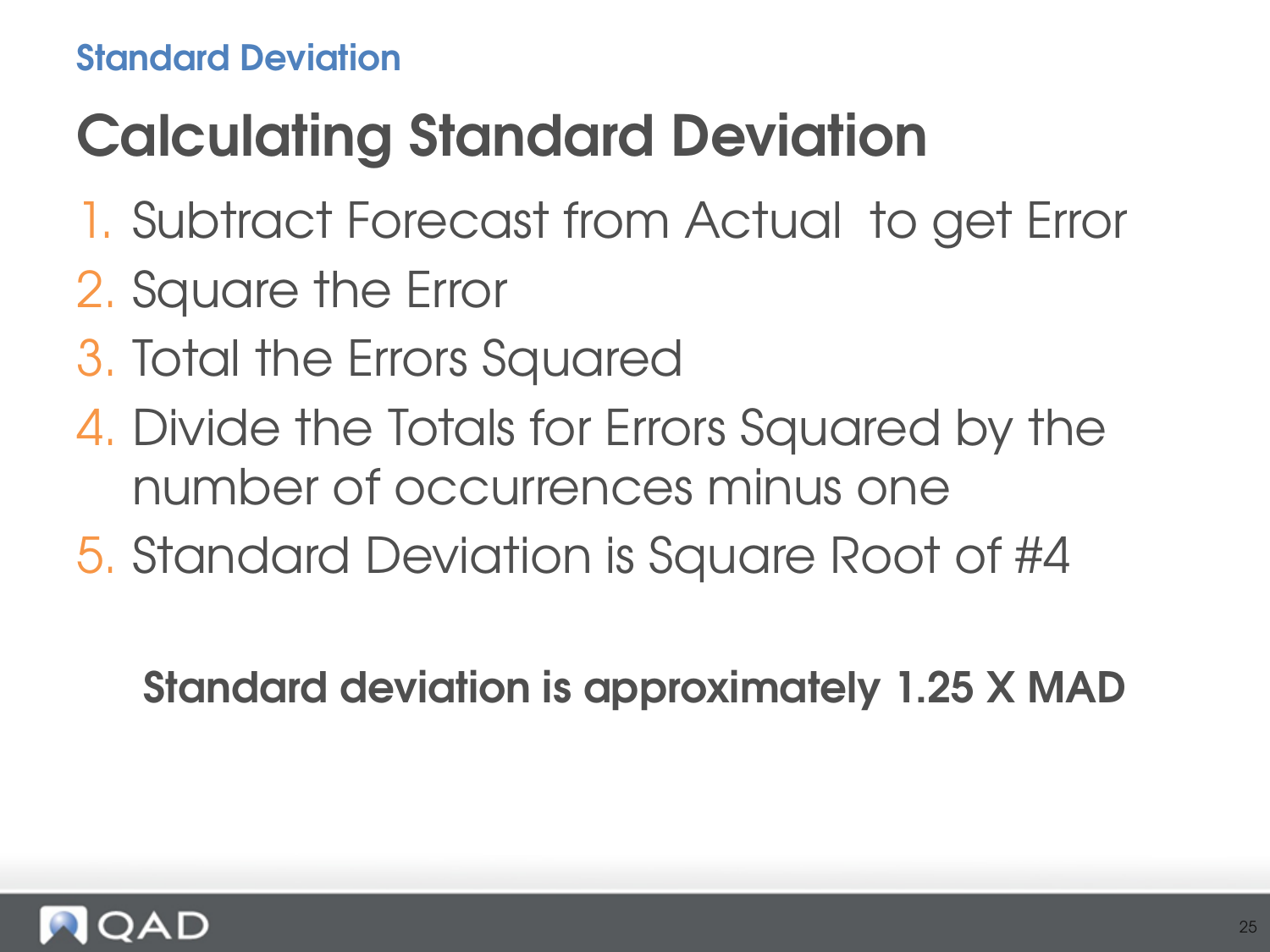

Standard Deviation
# Calculating Standard Deviation
Subtract Forecast from Actual  to get Error
Square the Error
Total the Errors Squared
Divide the Totals for Errors Squared by the number of occurrences minus one
Standard Deviation is Square Root of #4

Standard deviation is approximately 1.25 X MAD
25